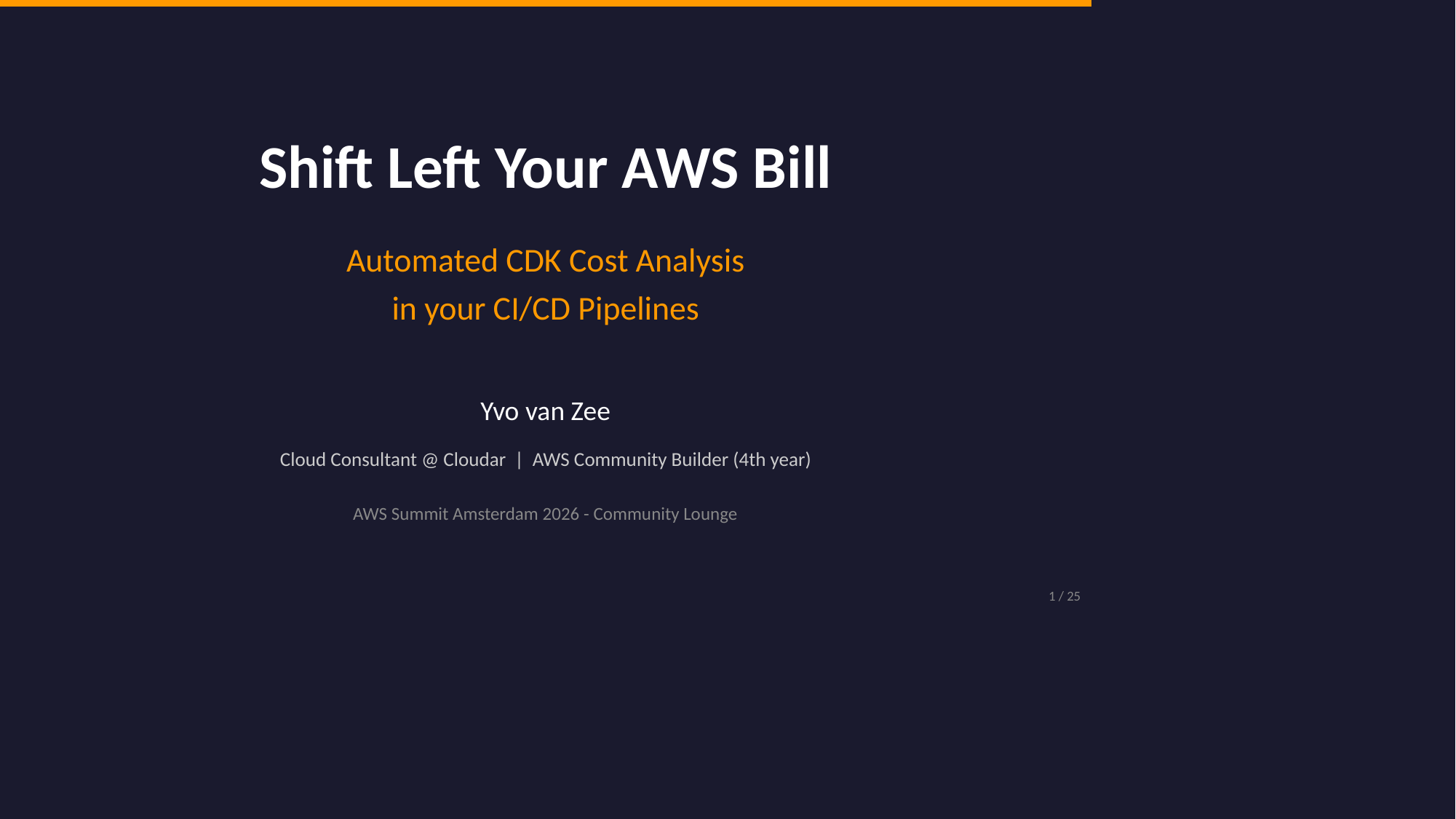

Shift Left Your AWS Bill
Automated CDK Cost Analysis
in your CI/CD Pipelines
Yvo van Zee
Cloud Consultant @ Cloudar  |  AWS Community Builder (4th year)
AWS Summit Amsterdam 2026 - Community Lounge
1 / 25